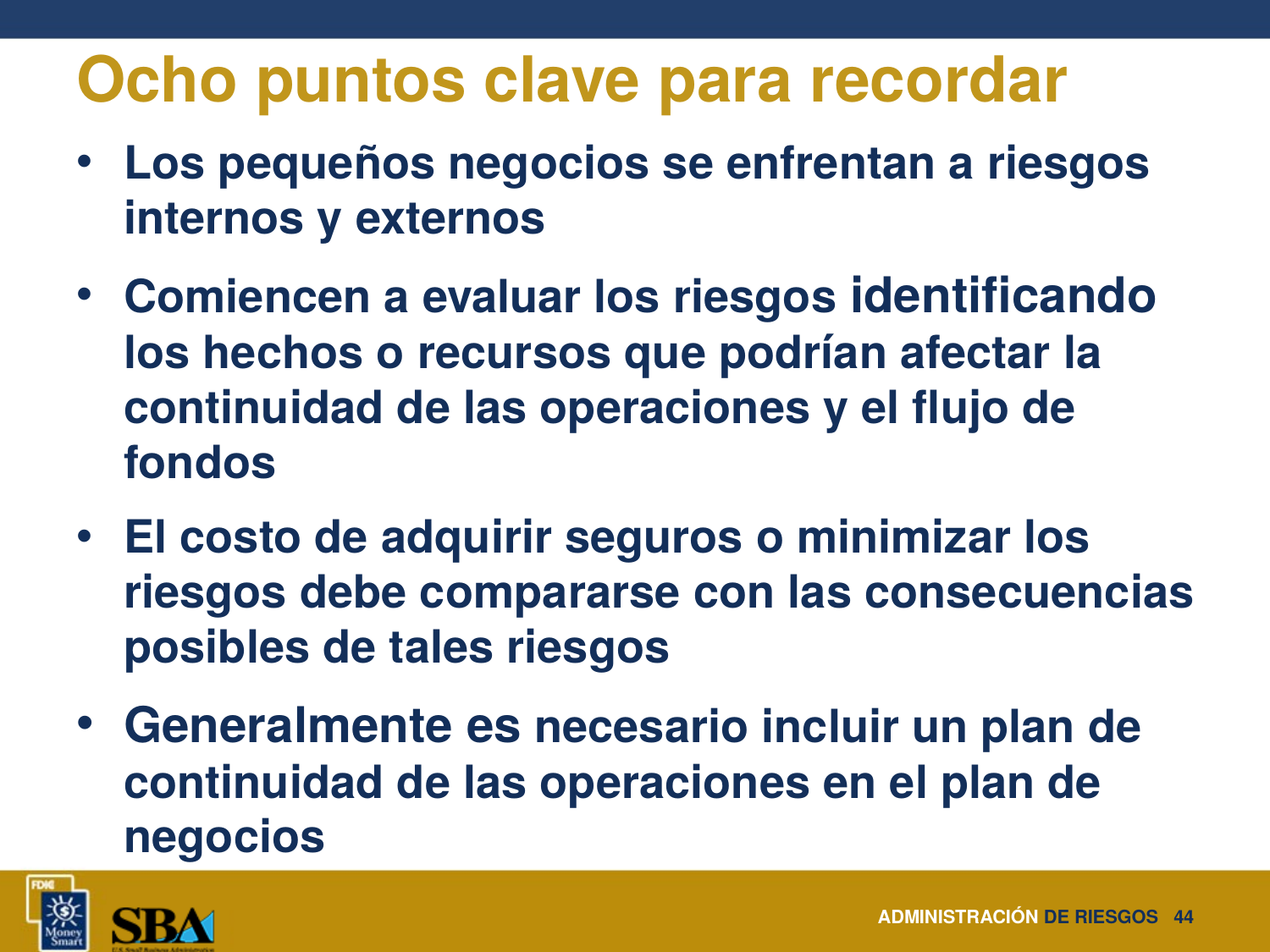

# Ocho puntos clave para recordar
Los pequeños negocios se enfrentan a riesgos internos y externos
Comiencen a evaluar los riesgos identificando los hechos o recursos que podrían afectar la continuidad de las operaciones y el flujo de fondos
El costo de adquirir seguros o minimizar los riesgos debe compararse con las consecuencias posibles de tales riesgos
Generalmente es necesario incluir un plan de continuidad de las operaciones en el plan de negocios